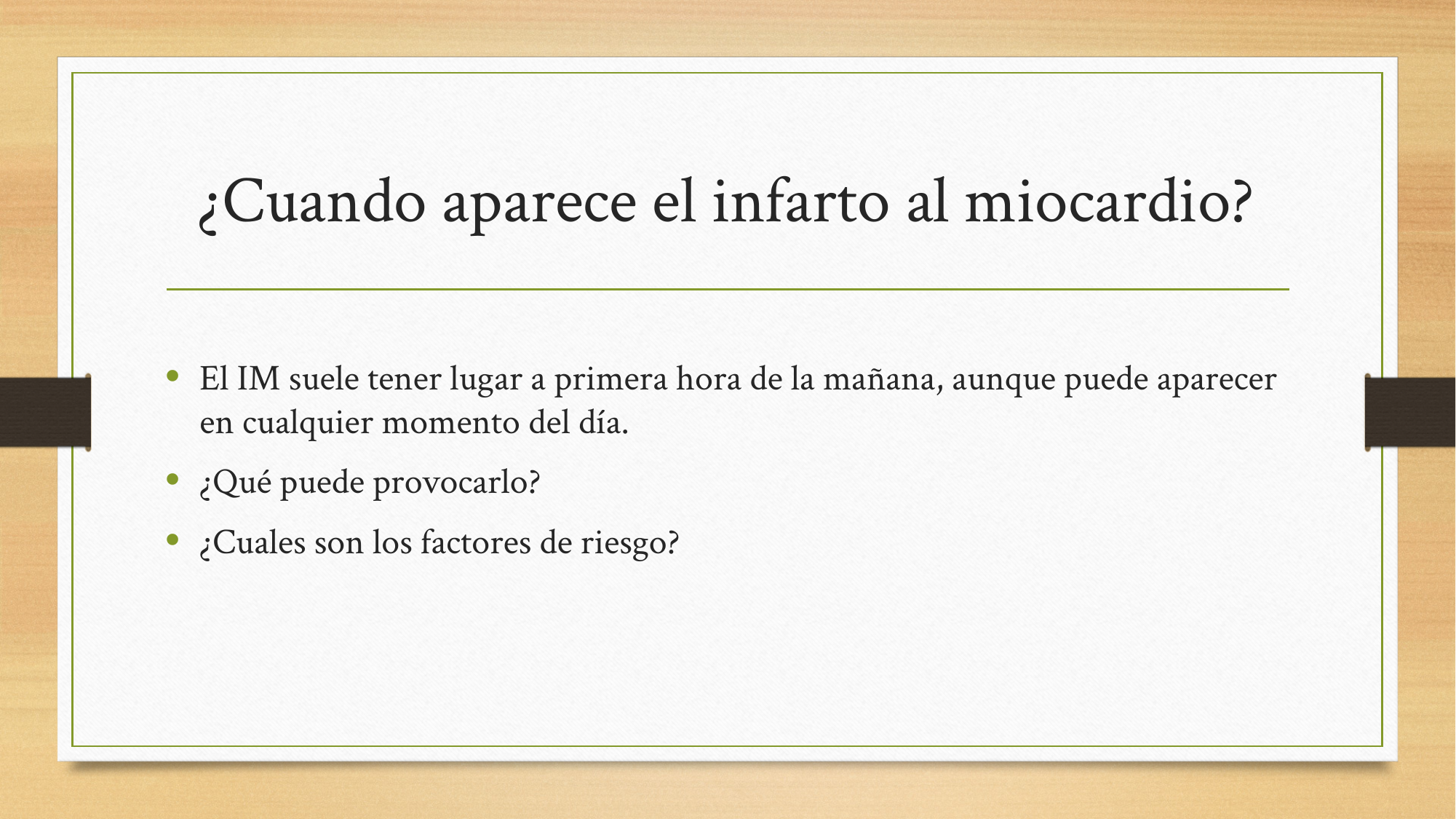

# ¿Cuando aparece el infarto al miocardio?
El IM suele tener lugar a primera hora de la mañana, aunque puede aparecer en cualquier momento del día.
¿Qué puede provocarlo?
¿Cuales son los factores de riesgo?